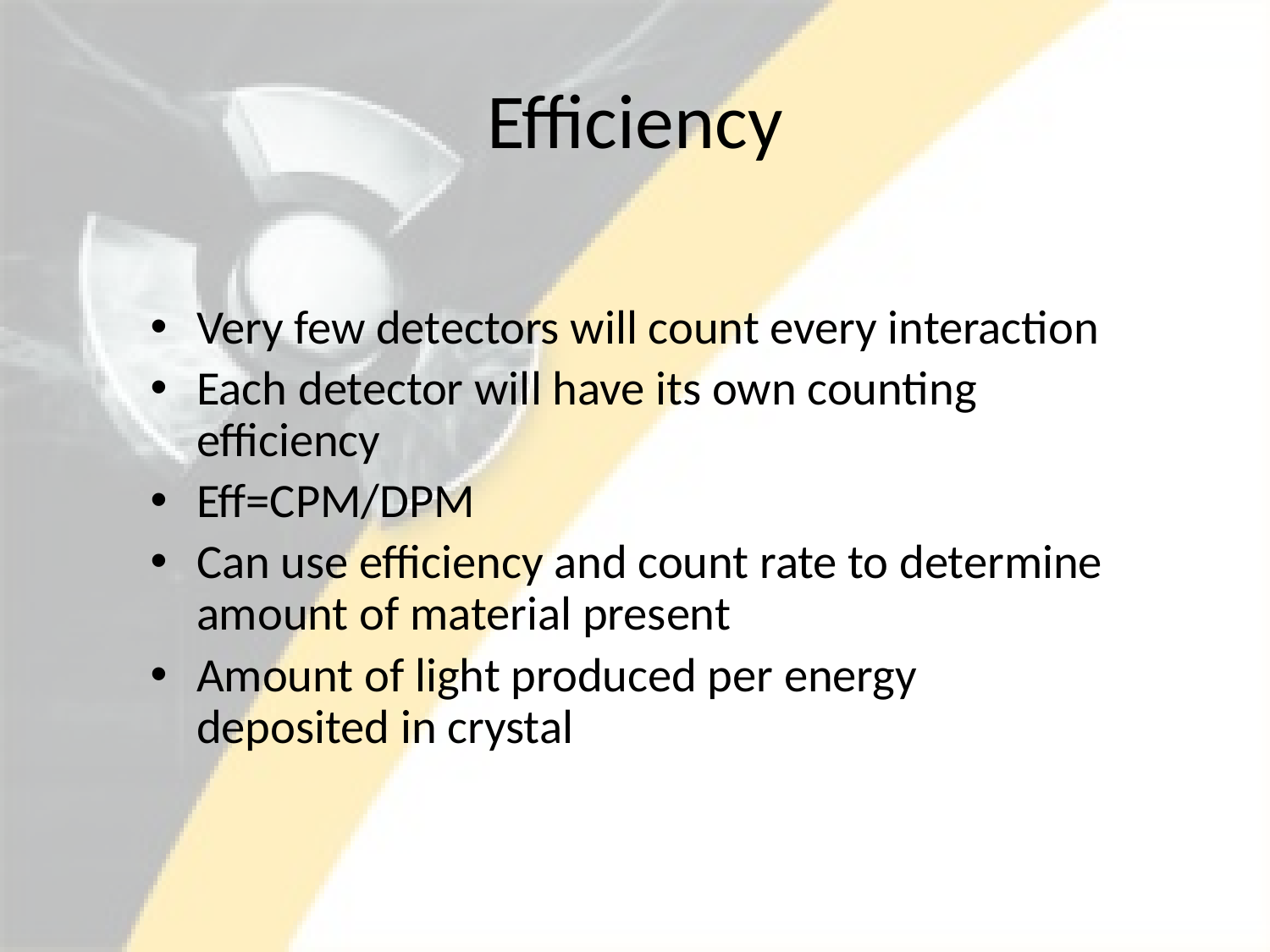

# Efficiency
Very few detectors will count every interaction
Each detector will have its own counting efficiency
Eff=CPM/DPM
Can use efficiency and count rate to determine amount of material present
Amount of light produced per energy deposited in crystal